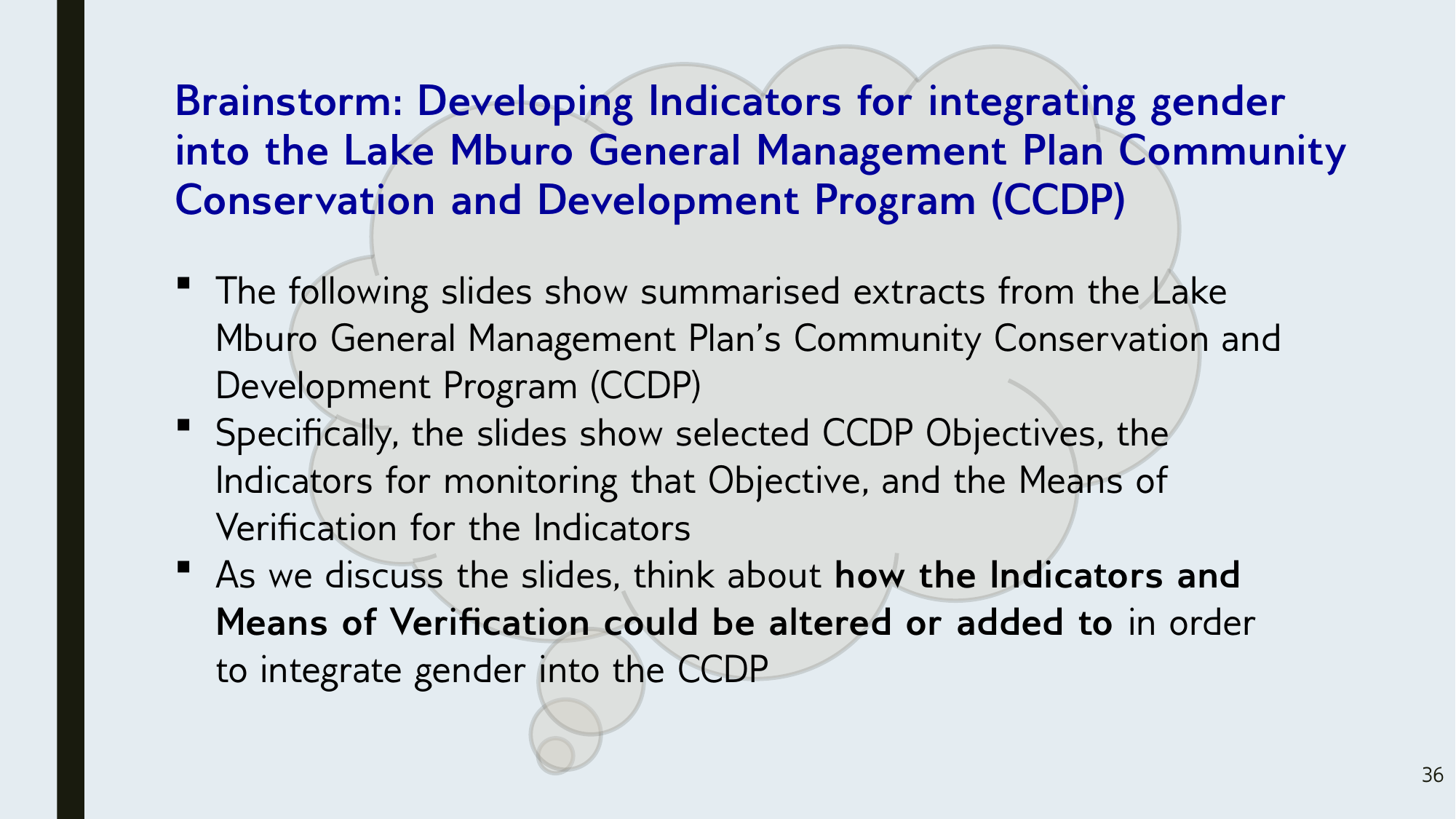

Brainstorm: Developing Indicators for integrating gender into the Lake Mburo General Management Plan Community Conservation and Development Program (CCDP)

#
The following slides show summarised extracts from the Lake Mburo General Management Plan’s Community Conservation and Development Program (CCDP)
Specifically, the slides show selected CCDP Objectives, the Indicators for monitoring that Objective, and the Means of Verification for the Indicators
As we discuss the slides, think about how the Indicators and Means of Verification could be altered or added to in order to integrate gender into the CCDP
36